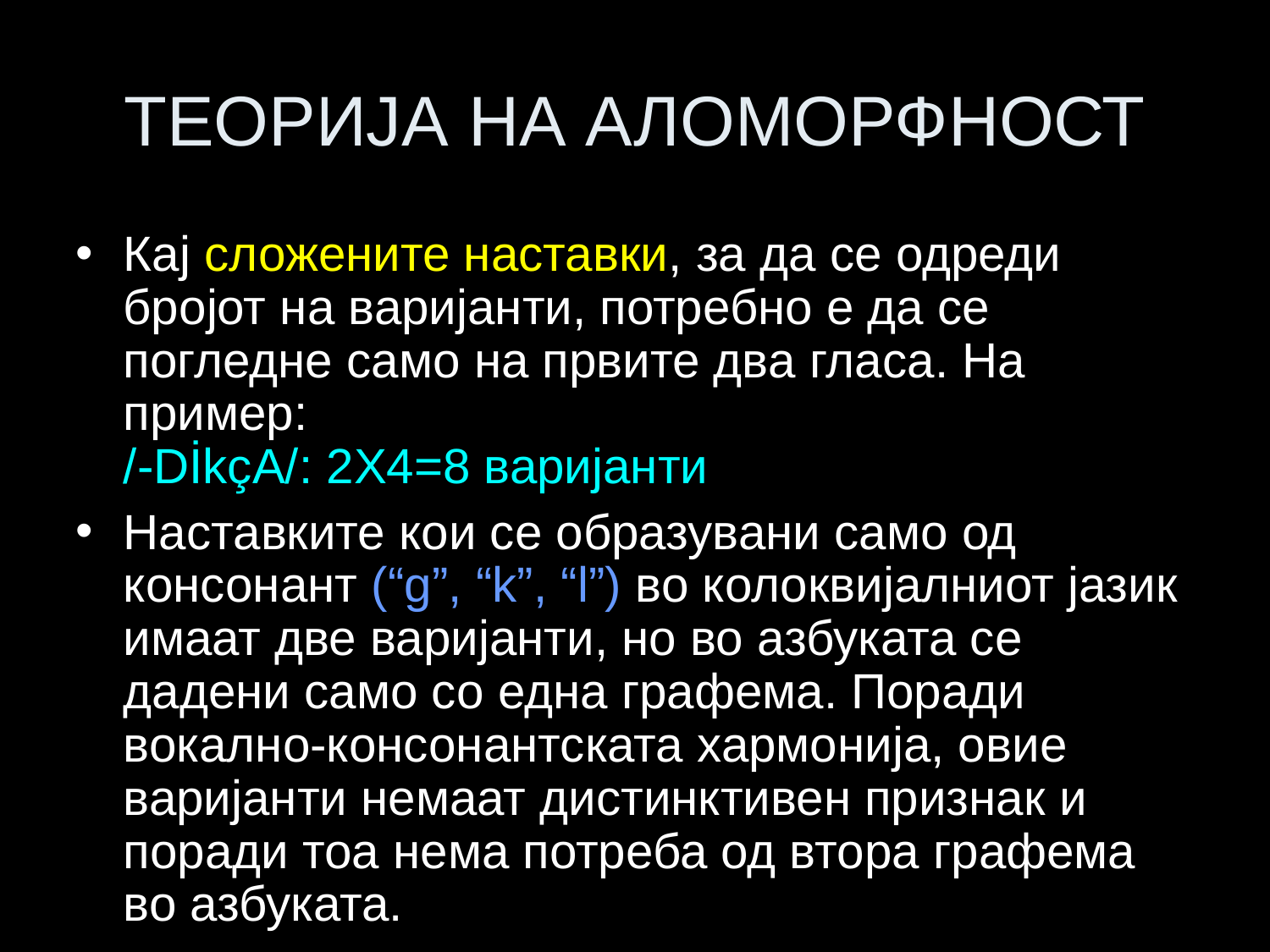

# ТЕОРИЈА НА АЛОМОРФНОСТ
Кај сложените наставки, за да се одреди бројот на варијанти, потребно е да се погледне само на првите два гласа. На пример:
/-DİkçA/: 2X4=8 варијанти
Наставките кои се образувани само од консонант (“g”, “k”, “l”) во колоквијалниот јазик имаат две варијанти, но во азбуката се дадени само со една графема. Поради вокално-консонантската хармонија, овие варијанти немаат дистинктивен признак и поради тоа нема потреба од втора графема во азбуката.